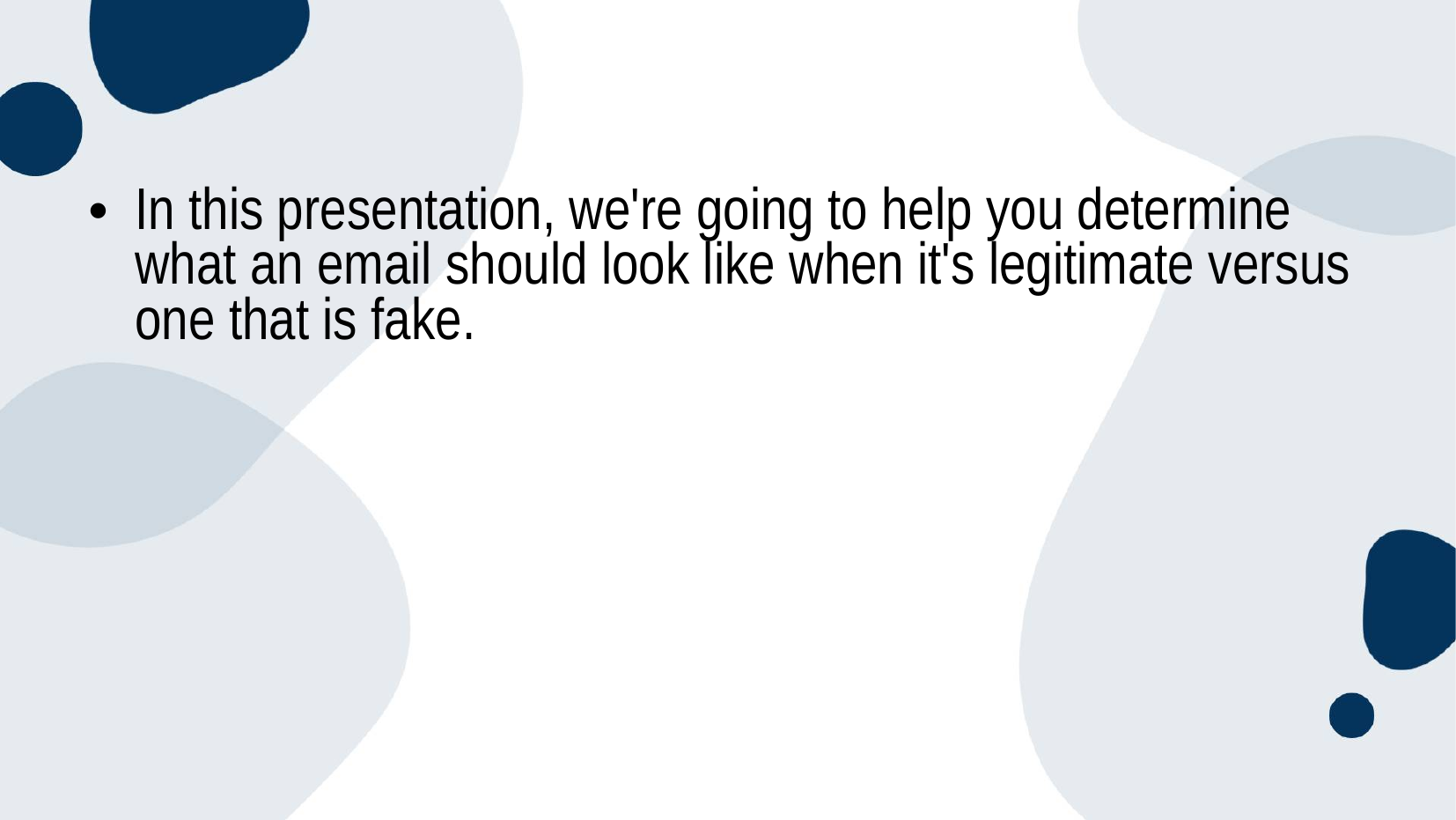

#
In this presentation, we're going to help you determine what an email should look like when it's legitimate versus one that is fake.